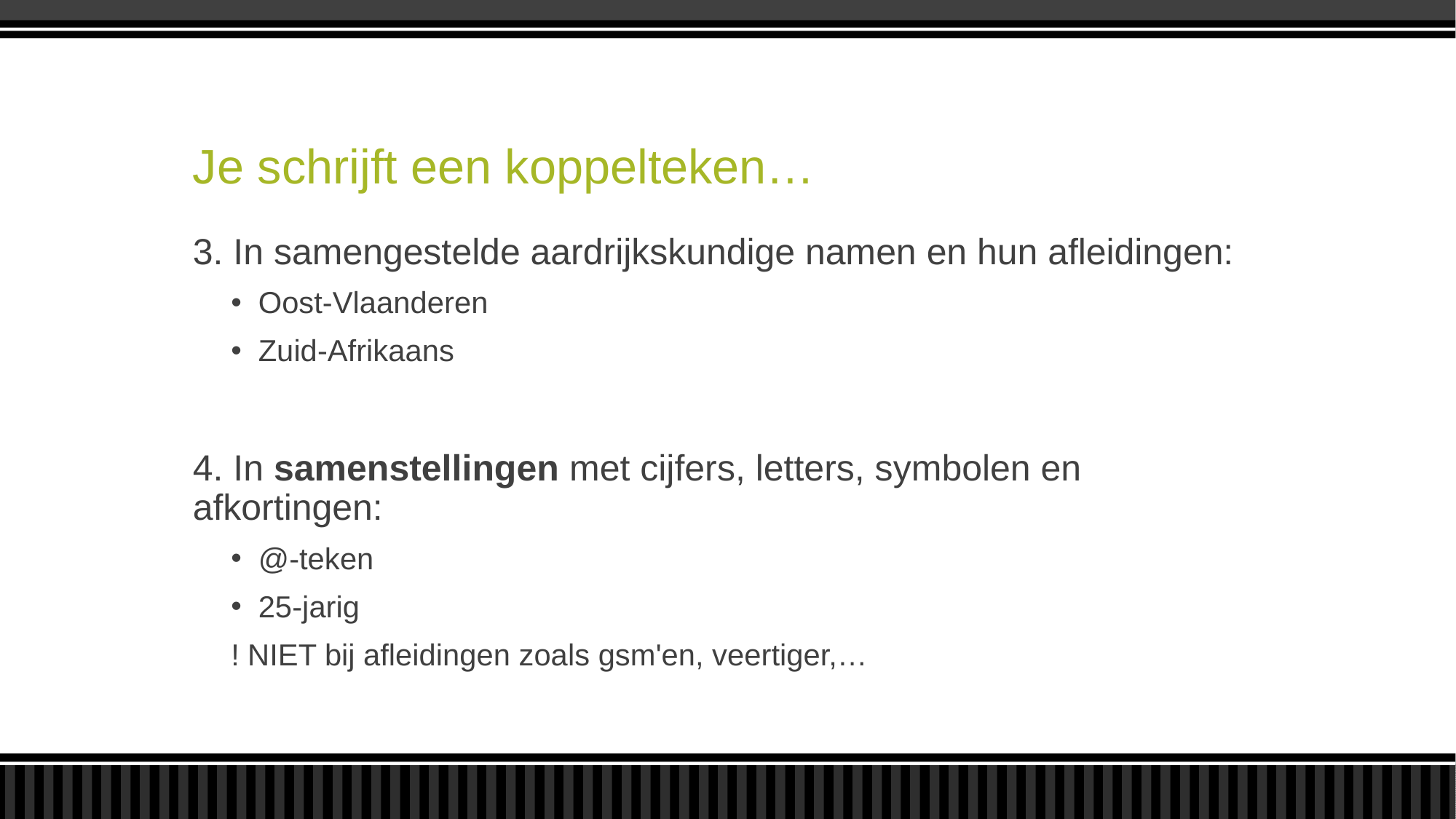

# Je schrijft een koppelteken…
3. In samengestelde aardrijkskundige namen en hun afleidingen:
Oost-Vlaanderen
Zuid-Afrikaans

4. In samenstellingen met cijfers, letters, symbolen en afkortingen:
@-teken
25-jarig
! NIET bij afleidingen zoals gsm'en, veertiger,…